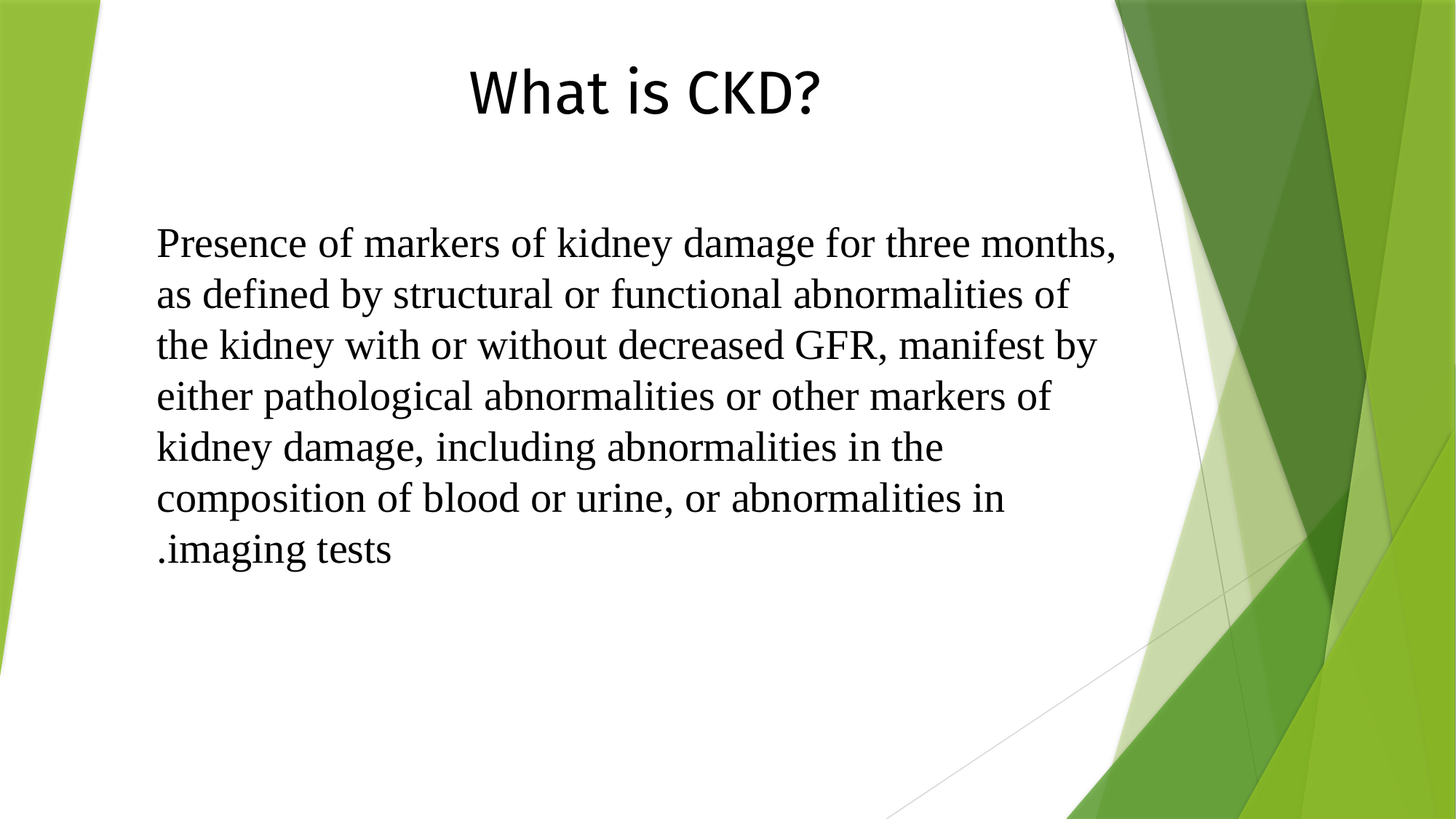

# What is CKD?

Presence of markers of kidney damage for three months, as defined by structural or functional abnormalities of the kidney with or without decreased GFR, manifest by either pathological abnormalities or other markers of kidney damage, including abnormalities in the composition of blood or urine, or abnormalities in imaging tests.